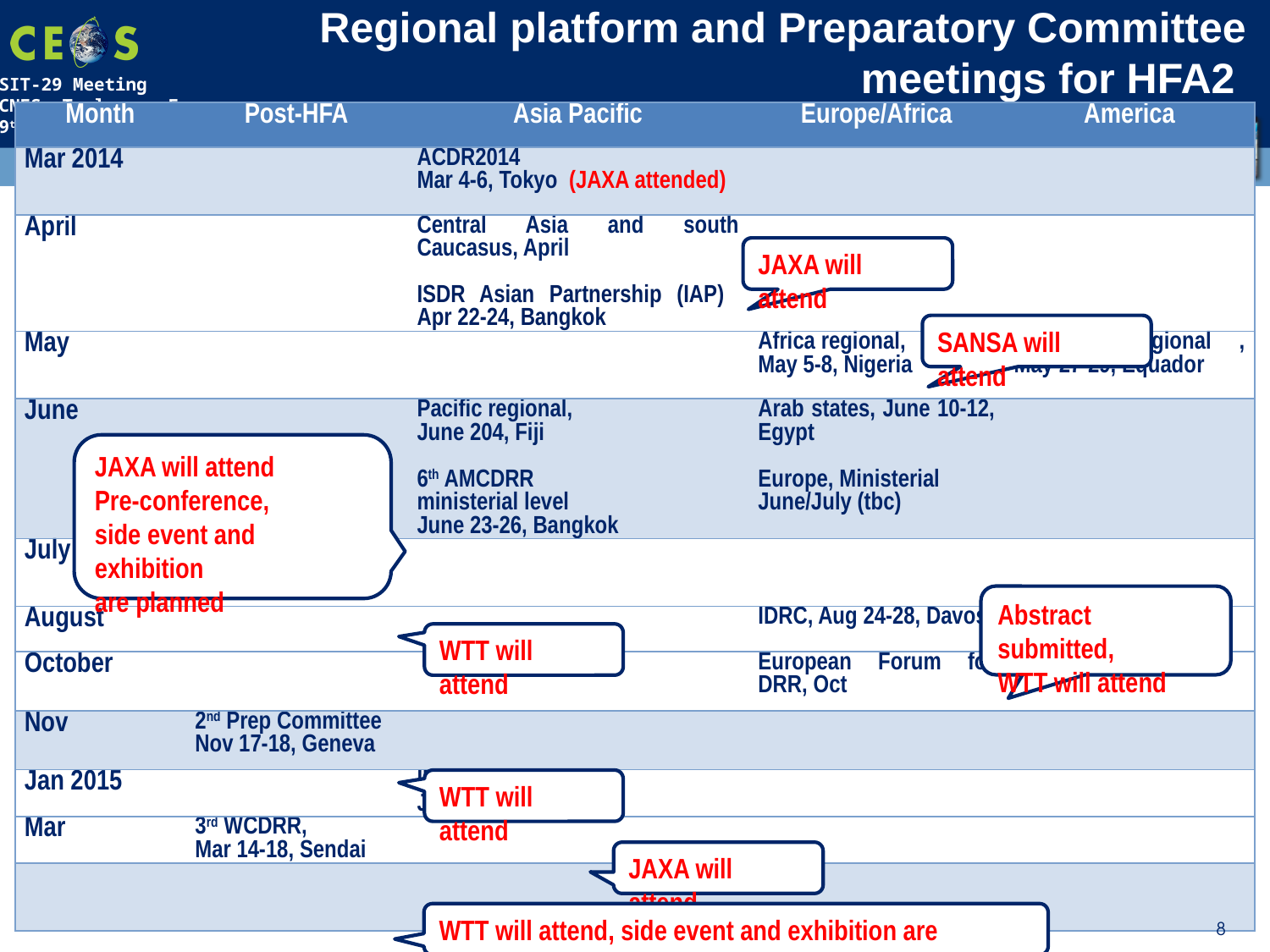

# Regional platform and Preparatory Committee meetings for HFA2
| Month | Post-HFA | Asia Pacific | Europe/Africa | America |
| --- | --- | --- | --- | --- |
| Mar 2014 |  | ACDR2014 Mar 4-6, Tokyo (JAXA attended) |  |  |
| April |  | Central Asia and south Caucasus, April ISDR Asian Partnership (IAP) Apr 22-24, Bangkok |  |  |
| May |  |  | Africa regional, May 5-8, Nigeria | Americas regional , May 27-29, Equador |
| June |  | Pacific regional, June 204, Fiji 6th AMCDRR ministerial level June 23-26, Bangkok | Arab states, June 10-12, Egypt Europe, Ministerial June/July (tbc) |  |
| July | 1st Prep Committee July 14-15, Geneva |  |  |  |
| August |  |  | IDRC, Aug 24-28, Davos |  |
| October |  |  | European Forum for DRR, Oct |  |
| Nov | 2nd Prep Committee Nov 17-18, Geneva |  |  |  |
| Jan 2015 |  | IRDR symposium Jan 14-16, Tokyo |  |  |
| Mar | 3rd WCDRR, Mar 14-18, Sendai |  |  |  |
|  |  |  |  |  |
JAXA will attend
SANSA will attend
JAXA will attend
Pre-conference,
side event and exhibition
are planned
Abstract submitted,
WTT will attend
WTT will attend
WTT will attend
JAXA will attend
WTT will attend, side event and exhibition are planned
8